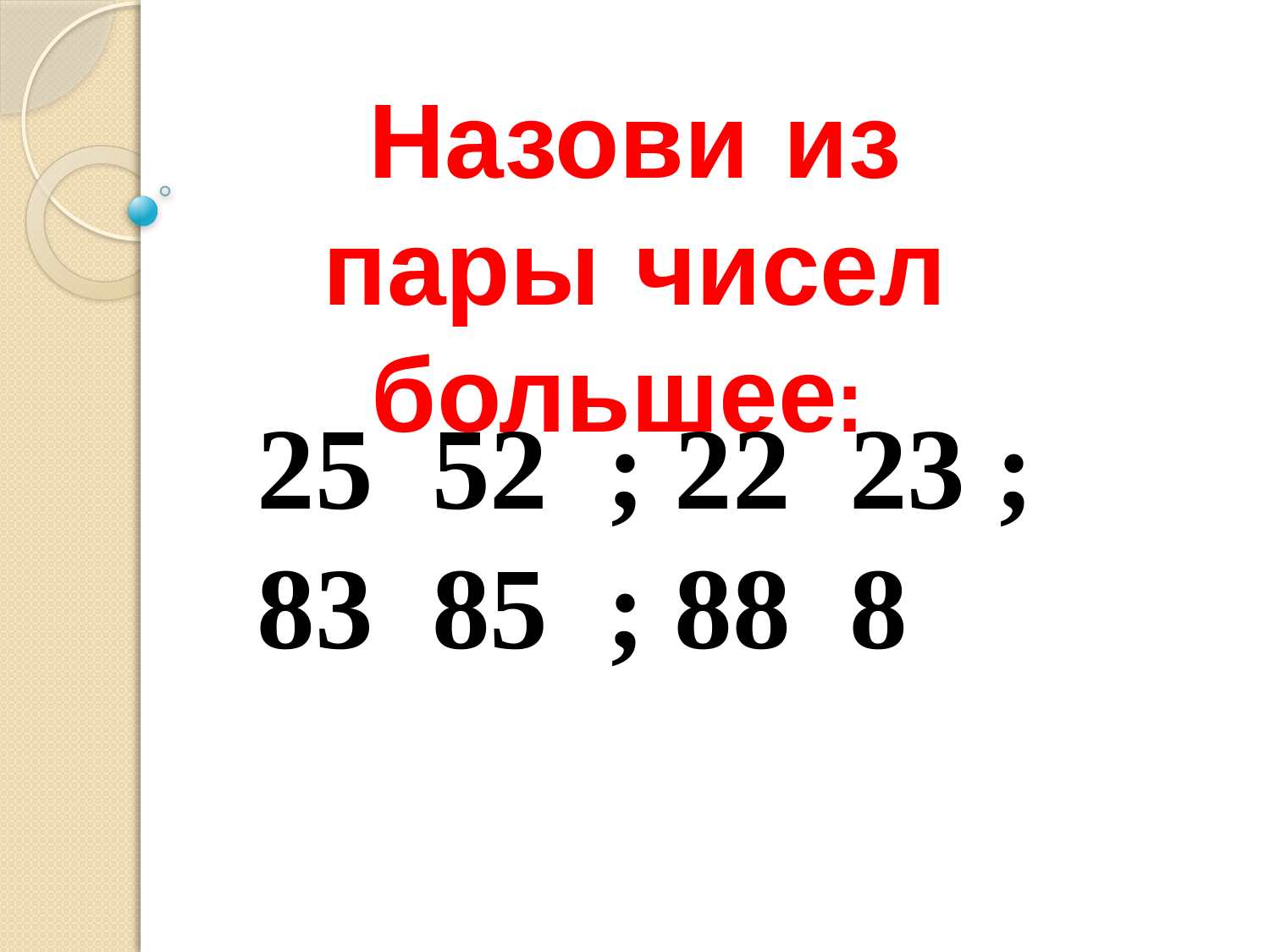

Назови из пары чисел большее:
25  52  ; 22  23 ; 83  85  ; 88  8